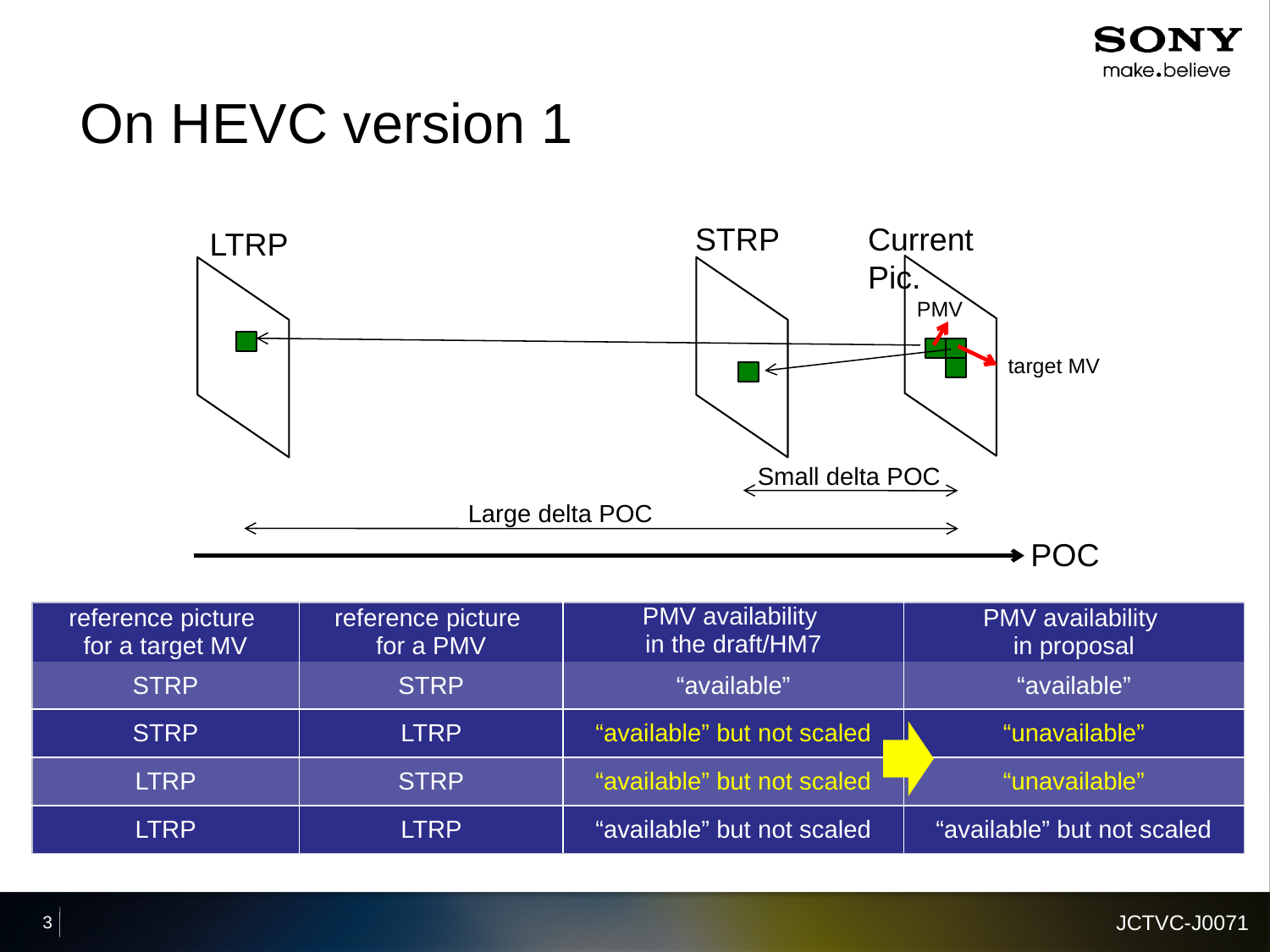

# On HEVC version 1
STRP
Current Pic.
LTRP
PMV

target MV

Small delta POC
Large delta POC
POC
| reference picture for a target MV | reference picture for a PMV | PMV availability in the draft/HM7 | PMV availability in proposal |
| --- | --- | --- | --- |
| STRP | STRP | “available” | “available” |
| STRP | LTRP | “available” but not scaled | “unavailable” |
| LTRP | STRP | “available” but not scaled | “unavailable” |
| LTRP | LTRP | “available” but not scaled | “available” but not scaled |

3
JCTVC-J0071
3